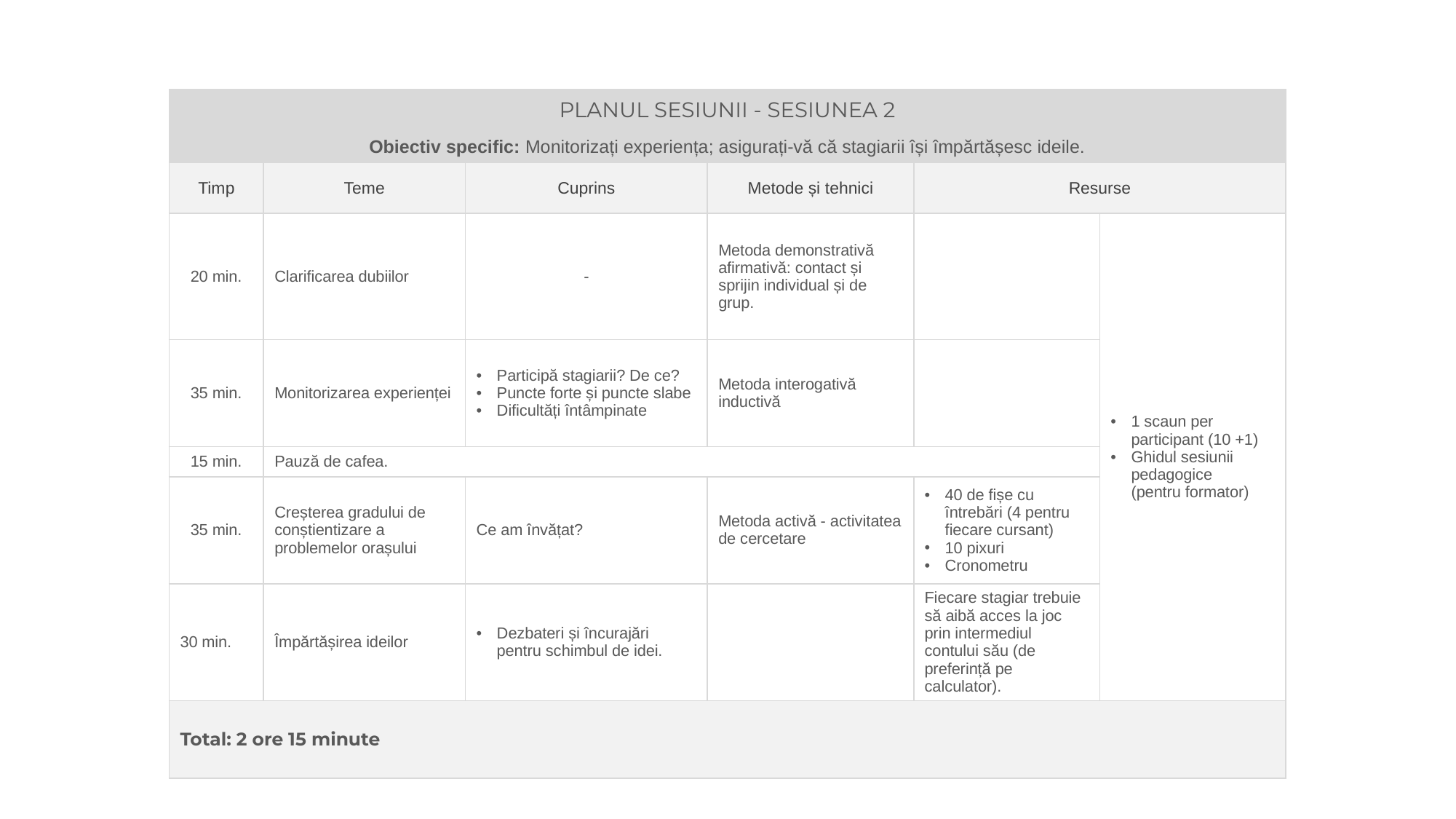

| PLANUL SESIUNII - SESIUNEA 2 Obiectiv specific: Monitorizați experiența; asigurați-vă că stagiarii își împărtășesc ideile. |  |  |  |  |  |
| --- | --- | --- | --- | --- | --- |
| Timp | Teme | Cuprins | Metode și tehnici | Resurse |  |
| 20 min. | Clarificarea dubiilor | - | Metoda demonstrativă afirmativă: contact și sprijin individual și de grup. |  | 1 scaun per participant (10 +1) Ghidul sesiunii pedagogice (pentru formator) |
| 35 min. | Monitorizarea experienței | Participă stagiarii? De ce? Puncte forte și puncte slabe Dificultăți întâmpinate | Metoda interogativă inductivă |  |  |
| 15 min. | Pauză de cafea. |  |  |  |  |
| 35 min. | Creșterea gradului de conștientizare a problemelor orașului | Ce am învățat? | Metoda activă - activitatea de cercetare | 40 de fișe cu întrebări (4 pentru fiecare cursant) 10 pixuri Cronometru |  |
| 30 min. | Împărtășirea ideilor | Dezbateri și încurajări pentru schimbul de idei. |  | Fiecare stagiar trebuie să aibă acces la joc prin intermediul contului său (de preferință pe calculator). |  |
| Total: 2 ore 15 minute |  |  |  |  |  |